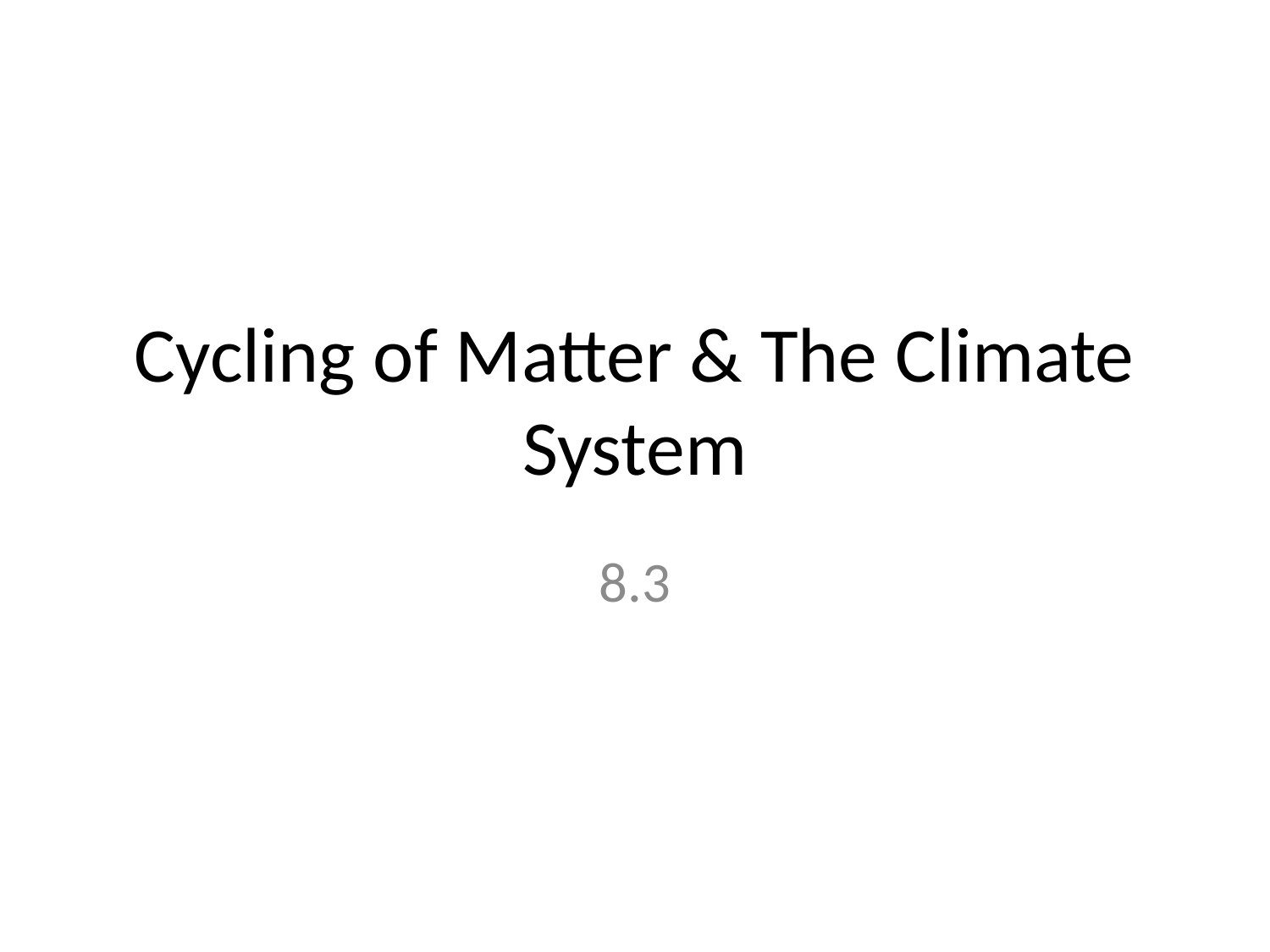

# Cycling of Matter & The Climate System
8.3